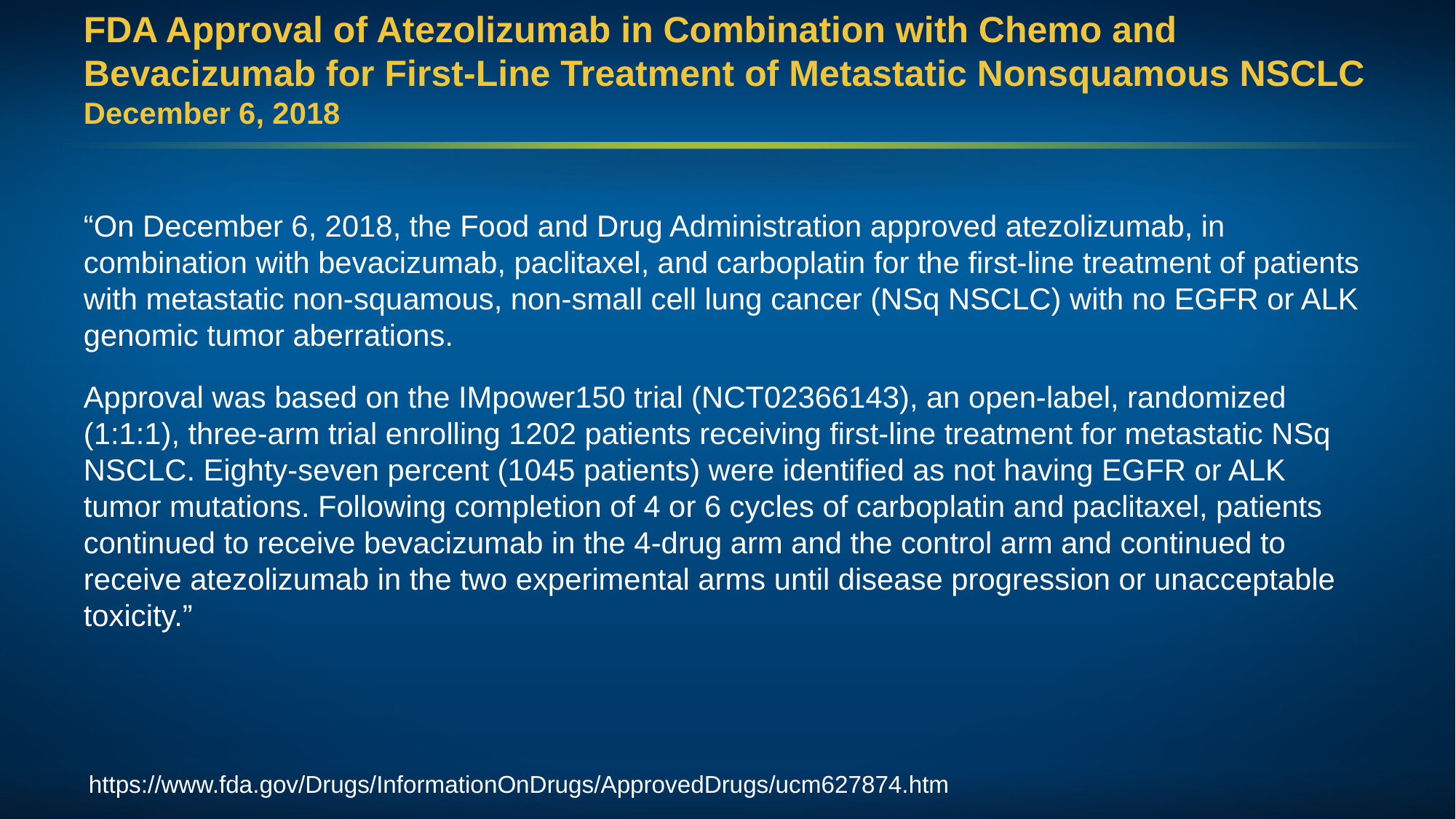

# FDA Approval of Atezolizumab in Combination with Chemo and Bevacizumab for First-Line Treatment of Metastatic Nonsquamous NSCLC December 6, 2018
“On December 6, 2018, the Food and Drug Administration approved atezolizumab, in combination with bevacizumab, paclitaxel, and carboplatin for the first-line treatment of patients with metastatic non-squamous, non-small cell lung cancer (NSq NSCLC) with no EGFR or ALK genomic tumor aberrations.
Approval was based on the IMpower150 trial (NCT02366143), an open-label, randomized (1:1:1), three-arm trial enrolling 1202 patients receiving first-line treatment for metastatic NSq NSCLC. Eighty-seven percent (1045 patients) were identified as not having EGFR or ALK tumor mutations. Following completion of 4 or 6 cycles of carboplatin and paclitaxel, patients continued to receive bevacizumab in the 4-drug arm and the control arm and continued to receive atezolizumab in the two experimental arms until disease progression or unacceptable toxicity.”
https://www.fda.gov/Drugs/InformationOnDrugs/ApprovedDrugs/ucm627874.htm